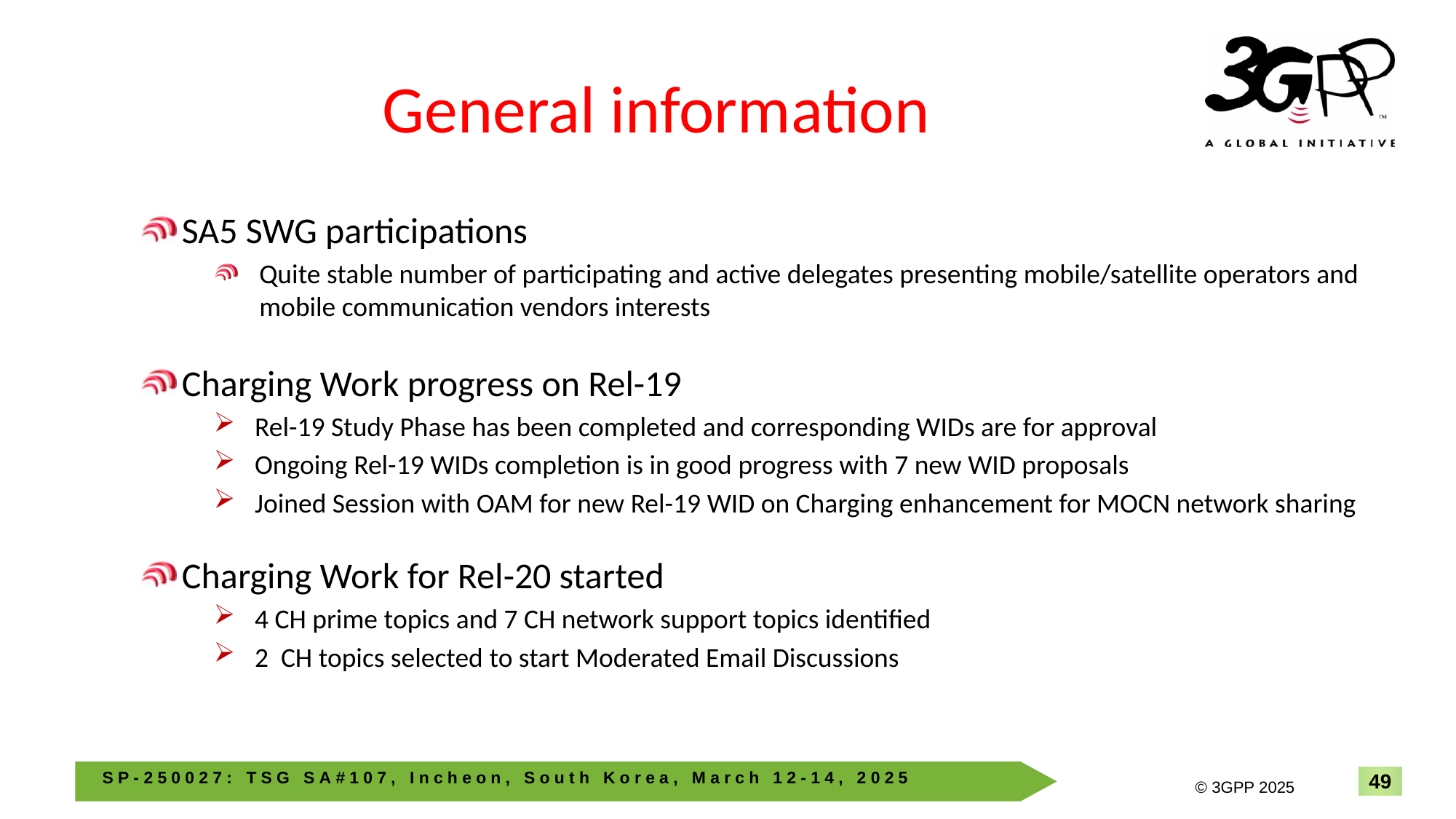

General information
SA5 SWG participations
Quite stable number of participating and active delegates presenting mobile/satellite operators and mobile communication vendors interests

Charging Work progress on Rel-19
Rel-19 Study Phase has been completed and corresponding WIDs are for approval
Ongoing Rel-19 WIDs completion is in good progress with 7 new WID proposals
Joined Session with OAM for new Rel-19 WID on Charging enhancement for MOCN network sharing

Charging Work for Rel-20 started
4 CH prime topics and 7 CH network support topics identified
2  CH topics selected to start Moderated Email Discussions